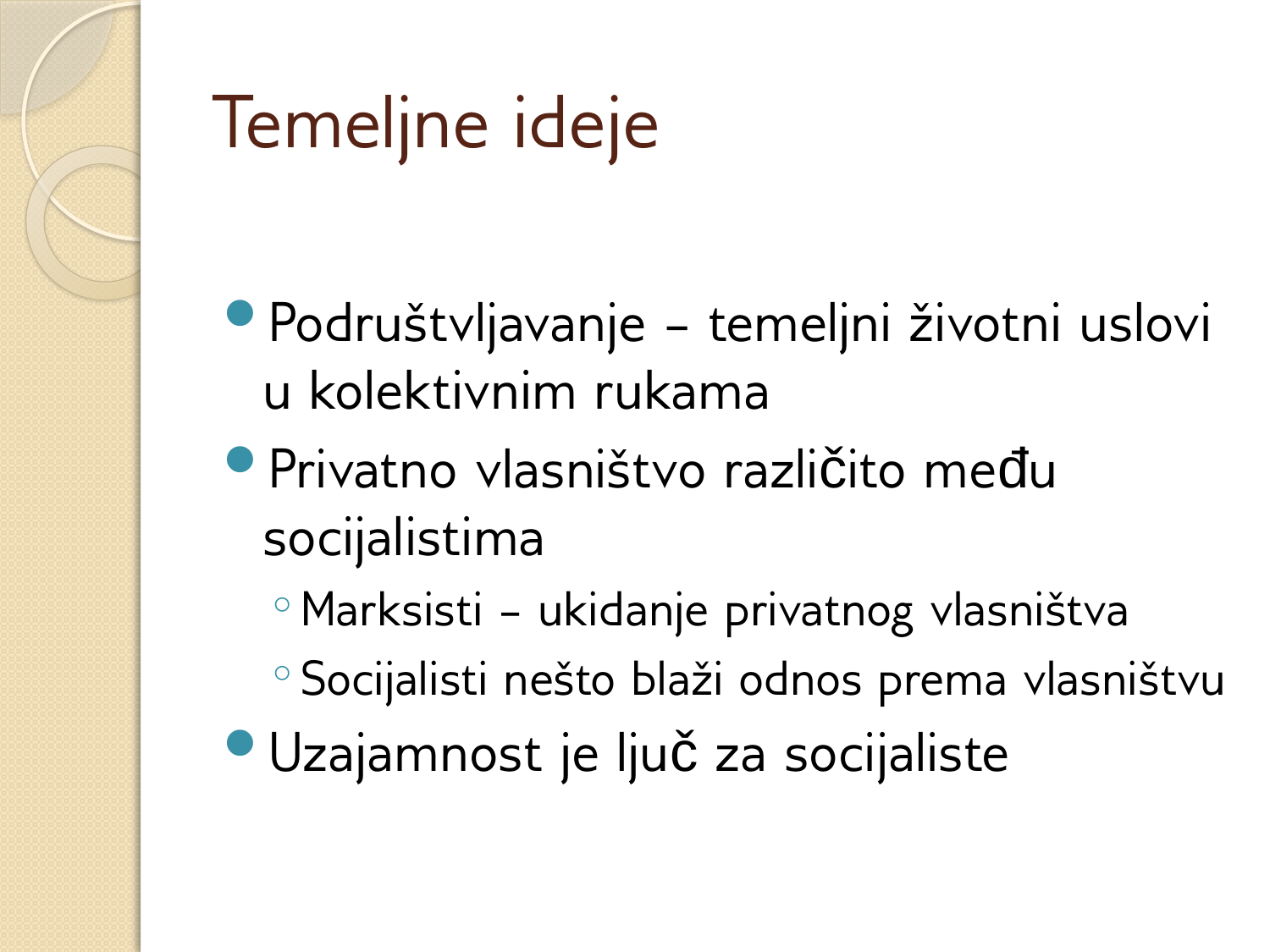

# Temeljne ideje
Podruštvljavanje – temeljni životni uslovi u kolektivnim rukama
Privatno vlasništvo različito među socijalistima
Marksisti – ukidanje privatnog vlasništva
Socijalisti nešto blaži odnos prema vlasništvu
Uzajamnost je ljuč za socijaliste